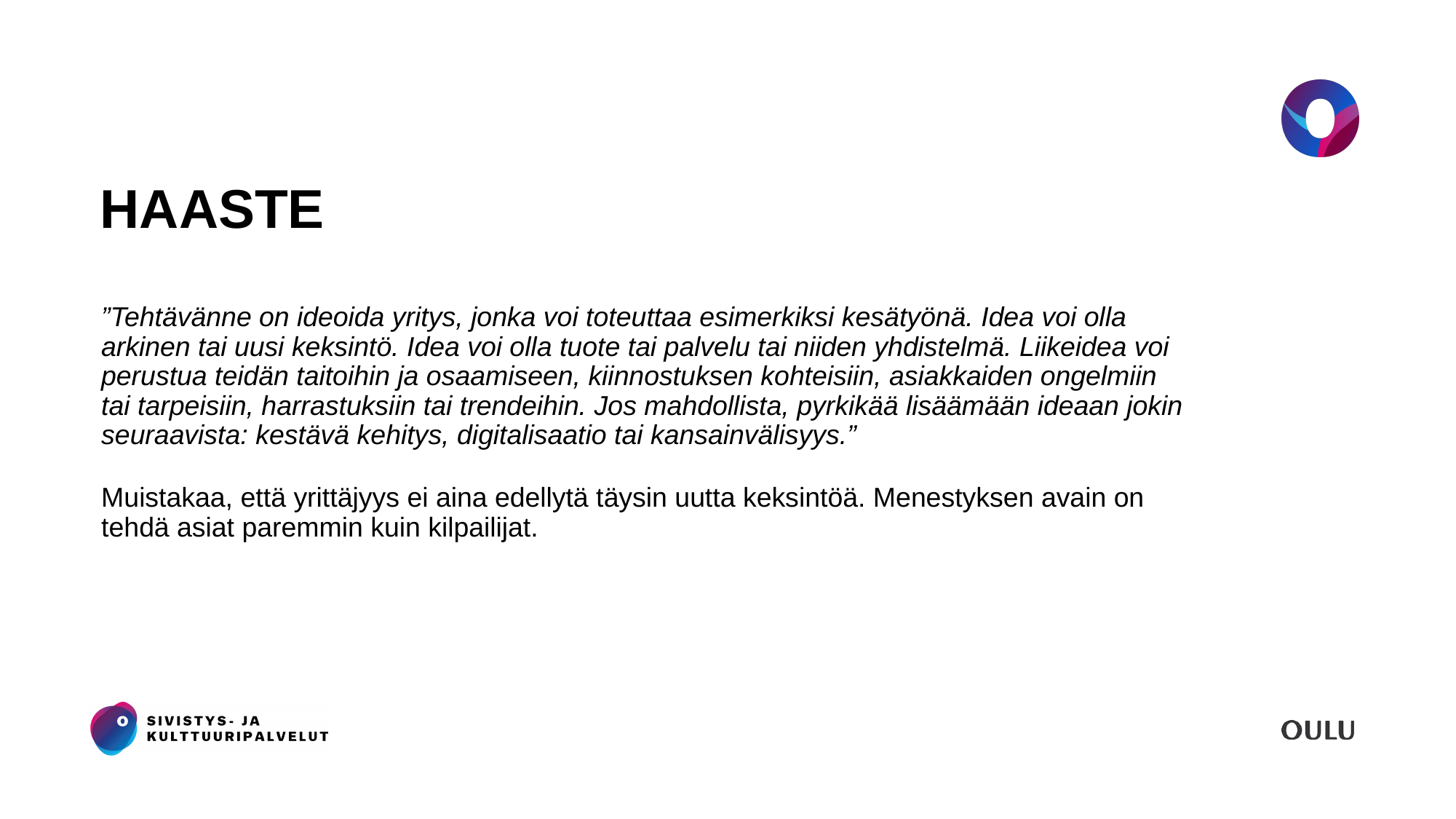

# HAASTE
”Tehtävänne on ideoida yritys, jonka voi toteuttaa esimerkiksi kesätyönä. Idea voi olla arkinen tai uusi keksintö. Idea voi olla tuote tai palvelu tai niiden yhdistelmä. Liikeidea voi perustua teidän taitoihin ja osaamiseen, kiinnostuksen kohteisiin, asiakkaiden ongelmiin tai tarpeisiin, harrastuksiin tai trendeihin. Jos mahdollista, pyrkikää lisäämään ideaan jokin seuraavista: kestävä kehitys, digitalisaatio tai kansainvälisyys.”
Muistakaa, että yrittäjyys ei aina edellytä täysin uutta keksintöä. Menestyksen avain on tehdä asiat paremmin kuin kilpailijat.

23.3.2023